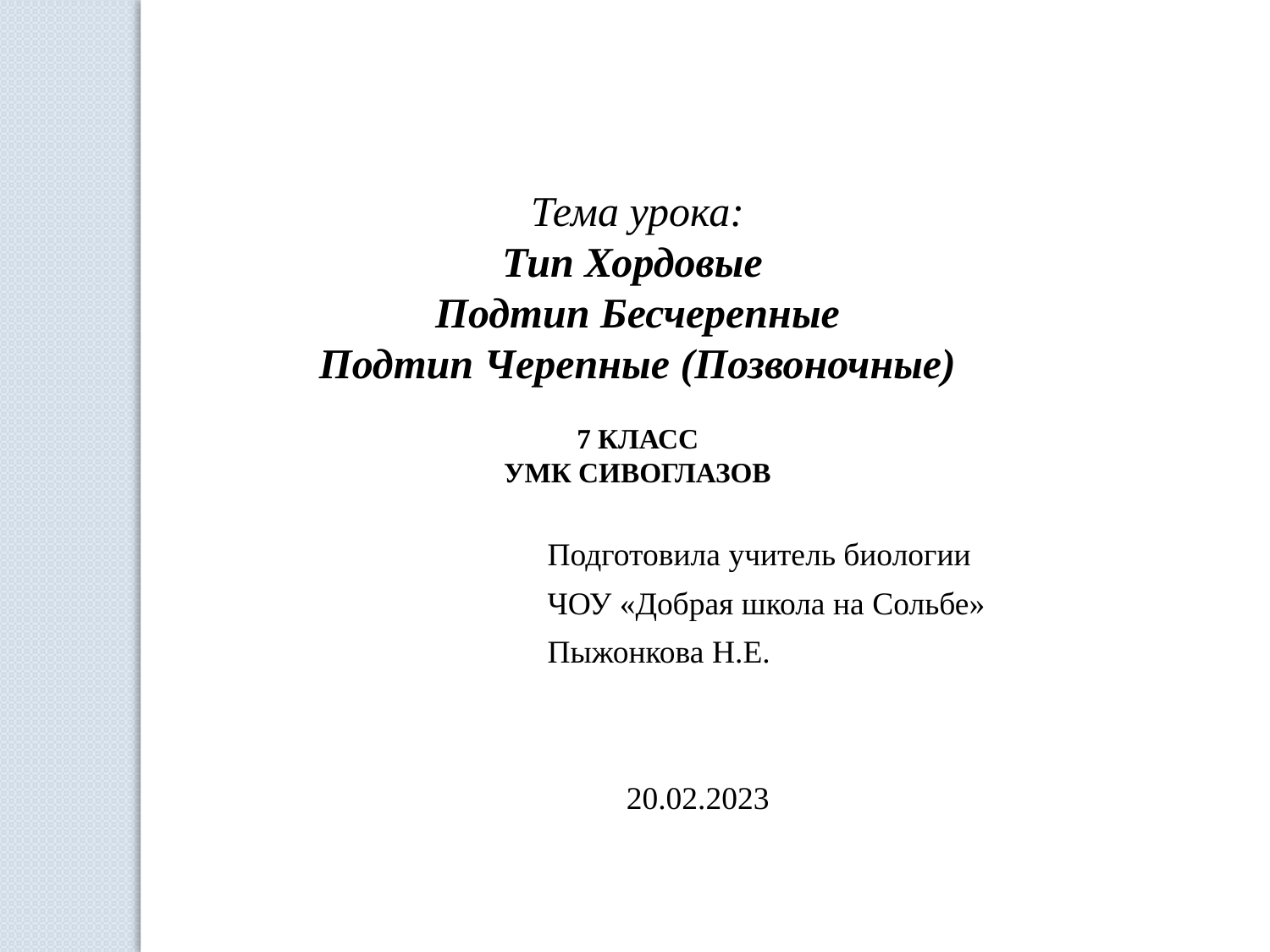

Тема урока:
Тип Хордовые
Подтип Бесчерепные
Подтип Черепные (Позвоночные)

7 класс
УМК Сивоглазов
Подготовила учитель биологии
ЧОУ «Добрая школа на Сольбе»
Пыжонкова Н.Е.
20.02.2023